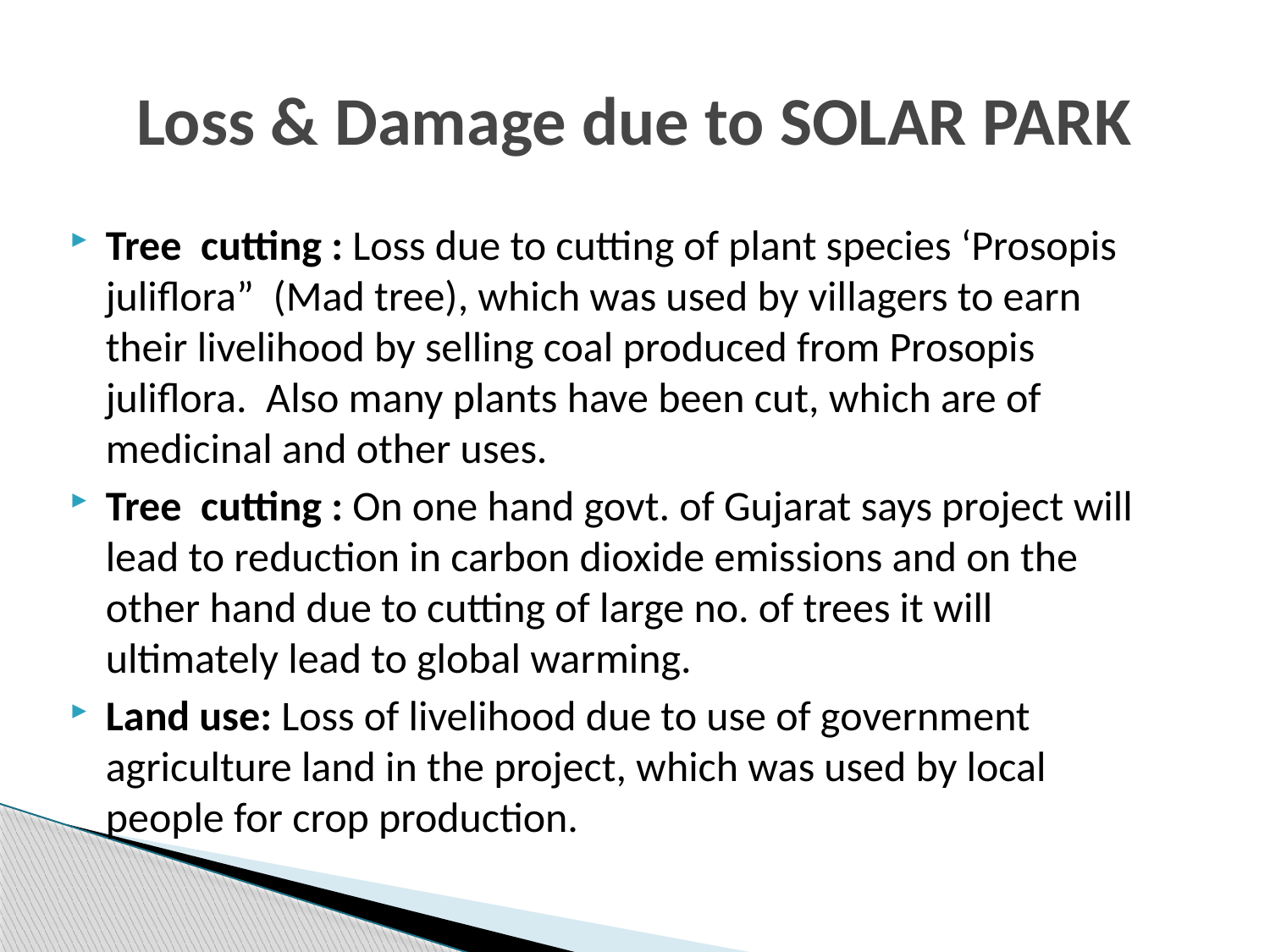

# Loss & Damage due to SOLAR PARK
Tree  cutting : Loss due to cutting of plant species ‘Prosopis juliflora”  (Mad tree), which was used by villagers to earn their livelihood by selling coal produced from Prosopis juliflora.  Also many plants have been cut, which are of medicinal and other uses.
Tree  cutting : On one hand govt. of Gujarat says project will lead to reduction in carbon dioxide emissions and on the other hand due to cutting of large no. of trees it will ultimately lead to global warming.
Land use: Loss of livelihood due to use of government agriculture land in the project, which was used by local people for crop production.